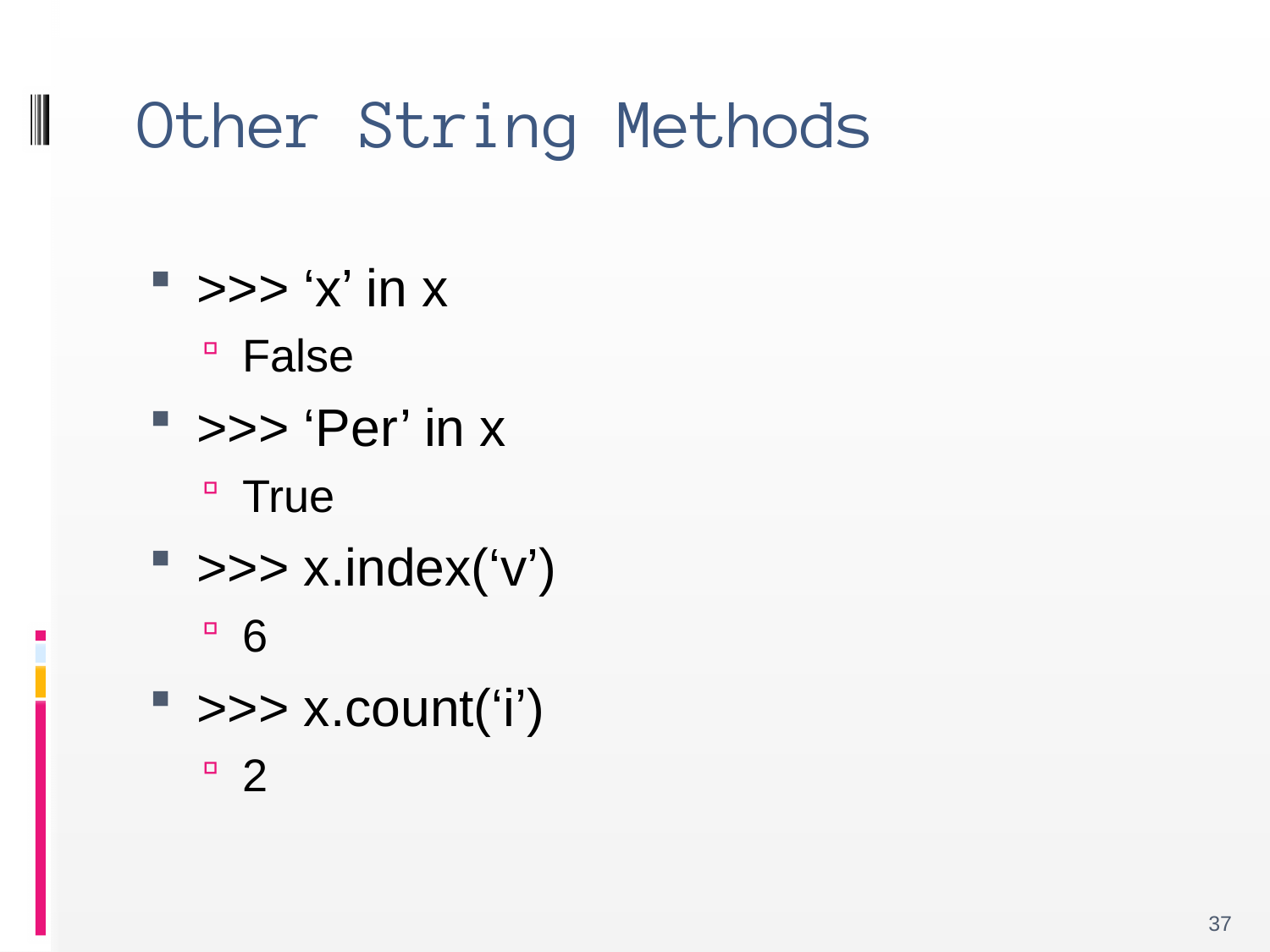

# Other String Methods
>>> ‘x’ in x
False
>>> ‘Per’ in x
True
>>> x.index(‘v’)
6
>>> x.count(‘i’)
2
37